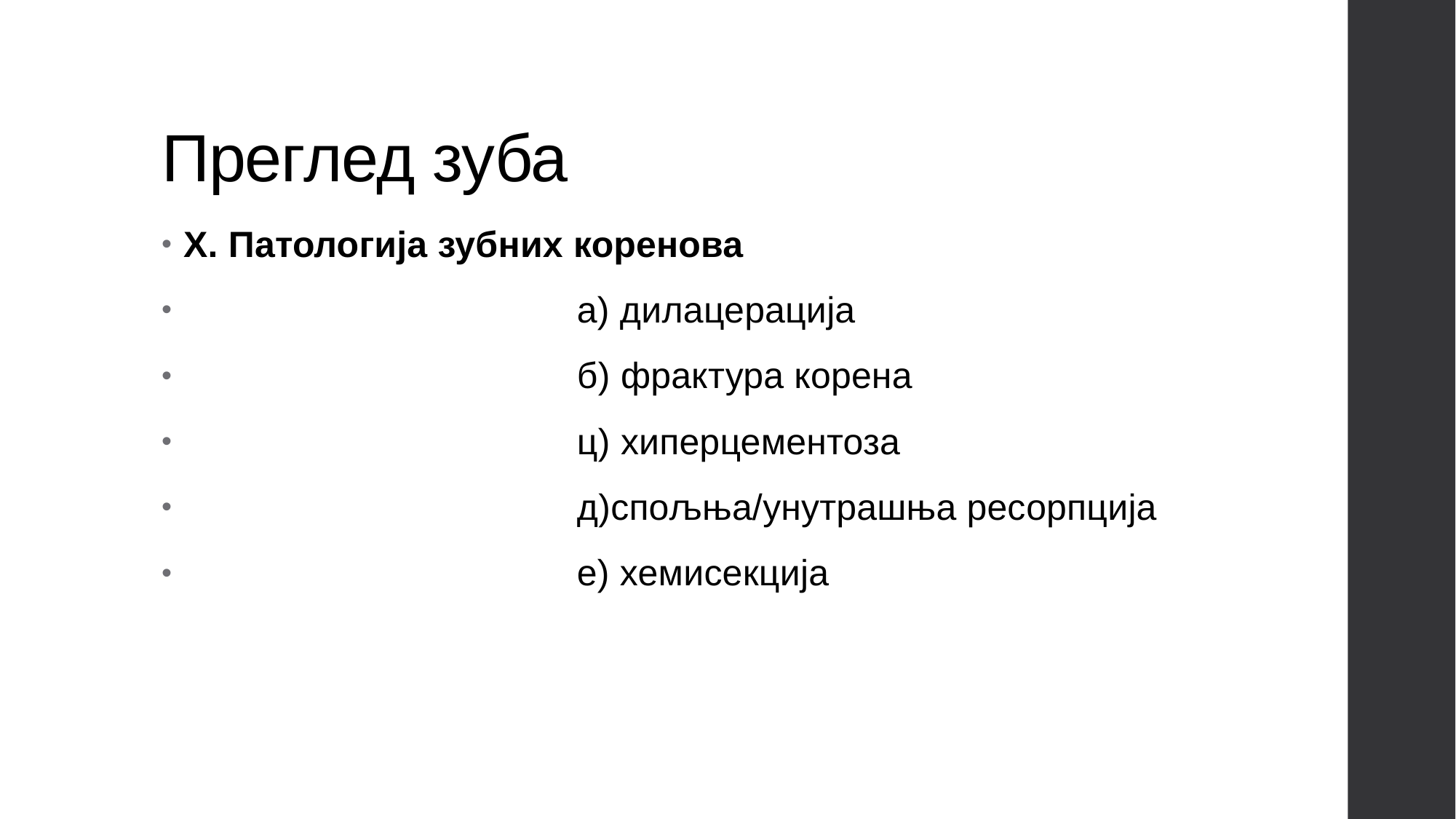

# Преглед зуба
Х. Патологија зубних коренова
                                      а) дилацерација
                                      б) фрактура корена
                                      ц) хиперцементоза
                                      д)спољња/унутрашња ресорпција
                                      е) хемисекција